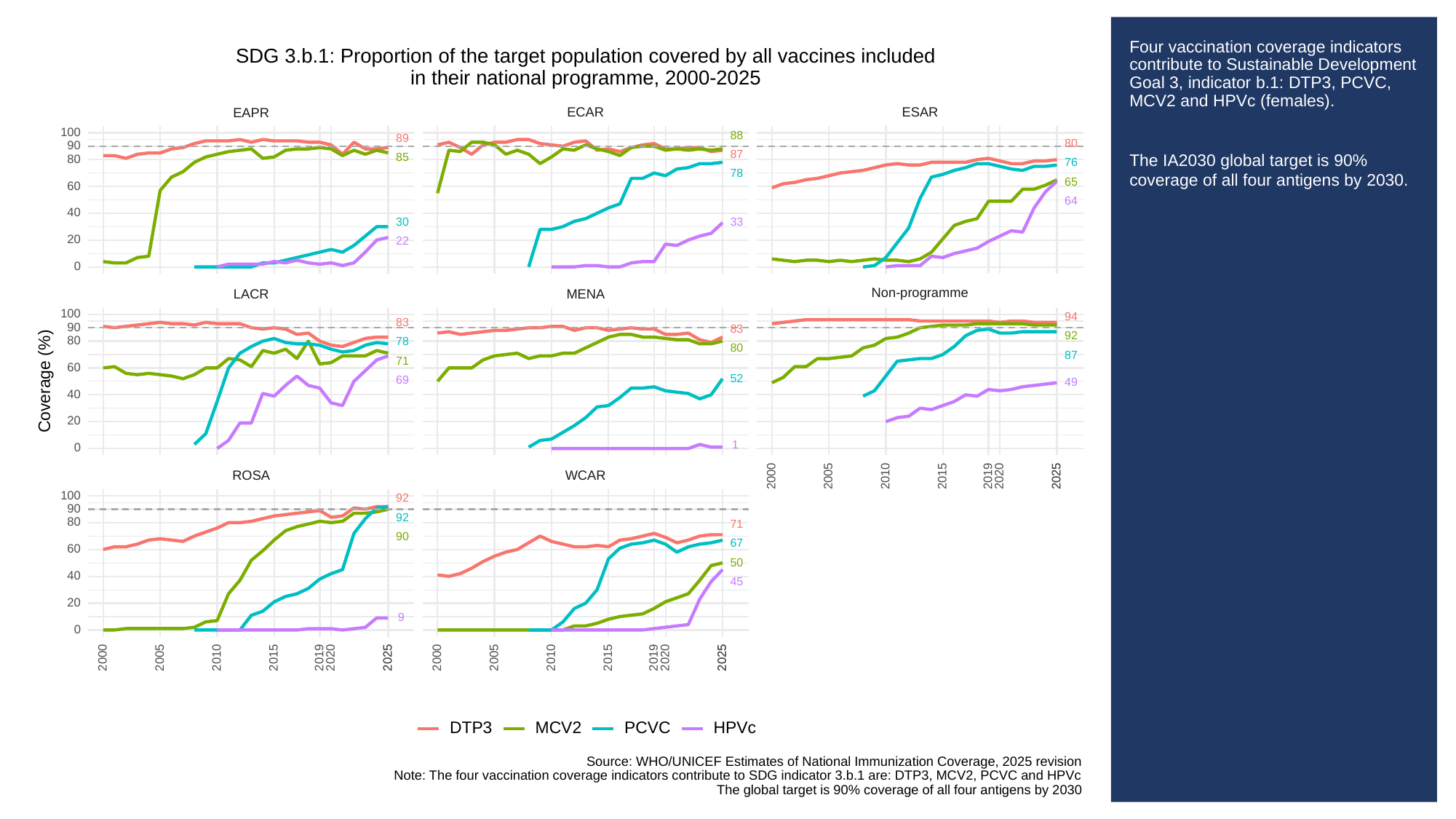

# Four vaccination coverage indicators contribute to Sustainable Development Goal 3, indicator b.1: DTP3, PCVC, MCV2 and HPVc (females).

The IA2030 global target is 90% coverage of all four antigens by 2030.

SDG 3.b.1: Proportion of the target population covered by all vaccines included
in their national programme, 2000-2025
ECAR
ESAR
EAPR

100
88

89

80
90

87
85
80

76

78

65

60

64

40

30
33

20

22

0

Non-programme
LACR
MENA

100
94

83

90

83

92

80
78

80
87

71
60

Coverage (%)
52
69
49

40

20

1
0

ROSA
WCAR
2000
2005
2010
2015
2019
2020
2025
2025

100
92

90

92
80
71

90

67

60

50

40

45

20

9

0

2000
2005
2010
2015
2019
2020
2025
2025
2000
2005
2010
2015
2019
2020
2025
2025
MCV2
PCVC
DTP3
HPVc

Source: WHO/UNICEF Estimates of National Immunization Coverage, 2025 revision
Note: The four vaccination coverage indicators contribute to SDG indicator 3.b.1 are: DTP3, MCV2, PCVC and HPVc
The global target is 90% coverage of all four antigens by 2030